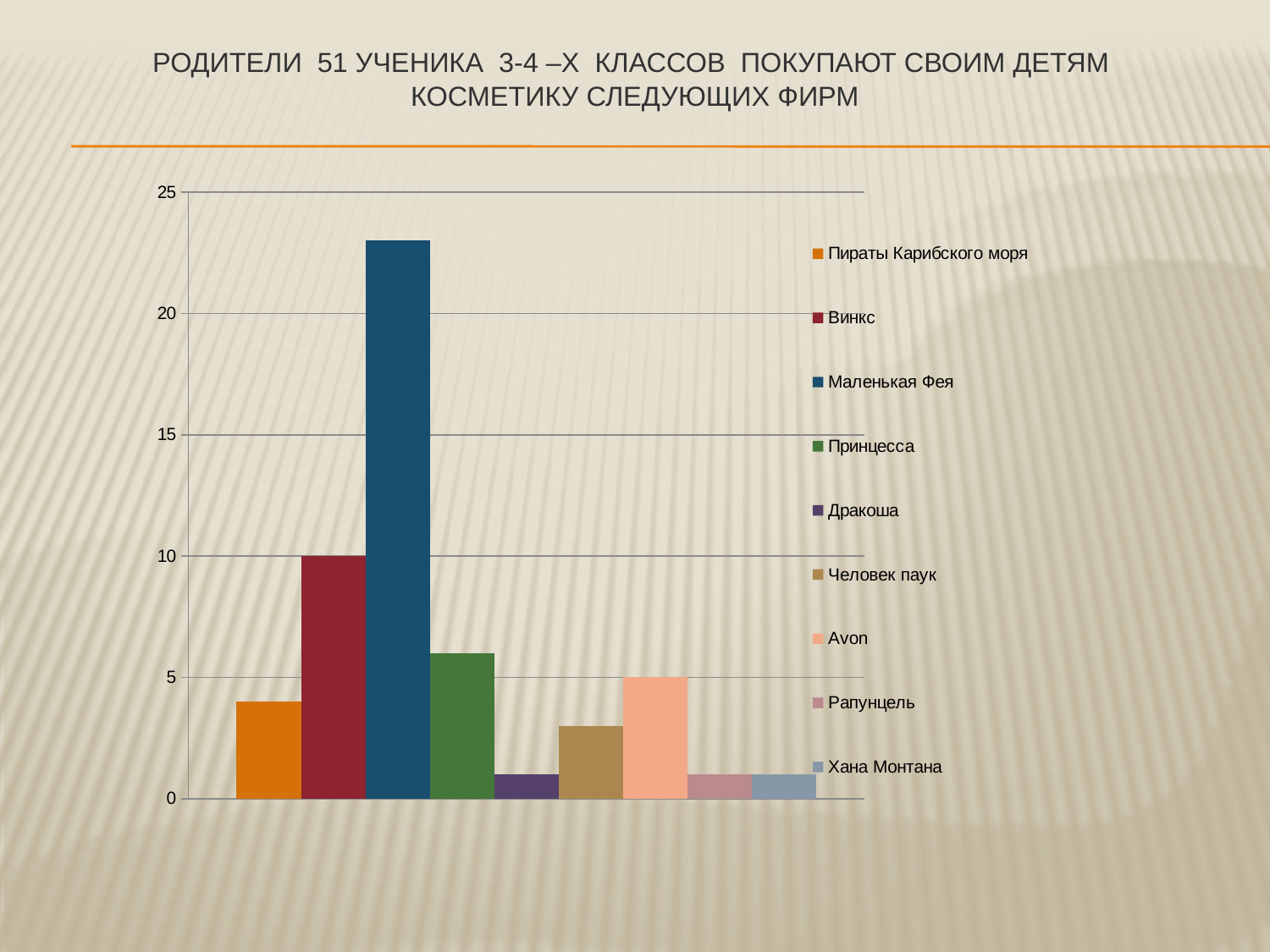

# родители  51 ученика  3-4 –х  классов  покупают своим детям косметику следующих фирм

### Chart

| Category | Пираты Карибского моря | Винкс | Маленькая Фея | Принцесса | Дракоша | Человек паук | Avon | Рапунцель | Хана Монтана |
|---|---|---|---|---|---|---|---|---|---|
| Категория 1 | 4.0 | 10.0 | 23.0 | 6.0 | 1.0 | 3.0 | 5.0 | 1.0 | 1.0 |